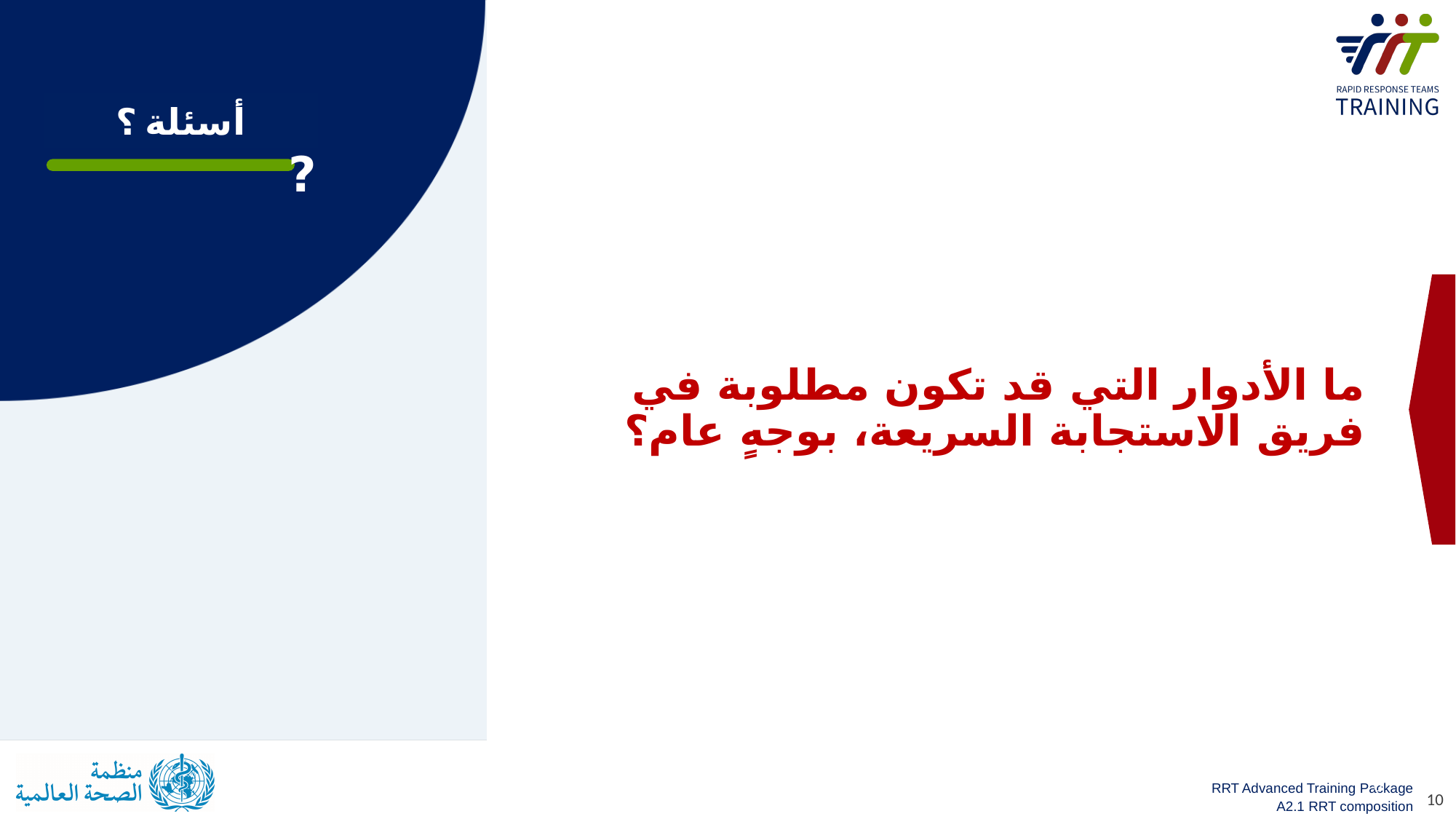

أسئلة ؟
ما الأدوار التي قد تكون مطلوبة في فريق الاستجابة السريعة، بوجهٍ عام؟
10